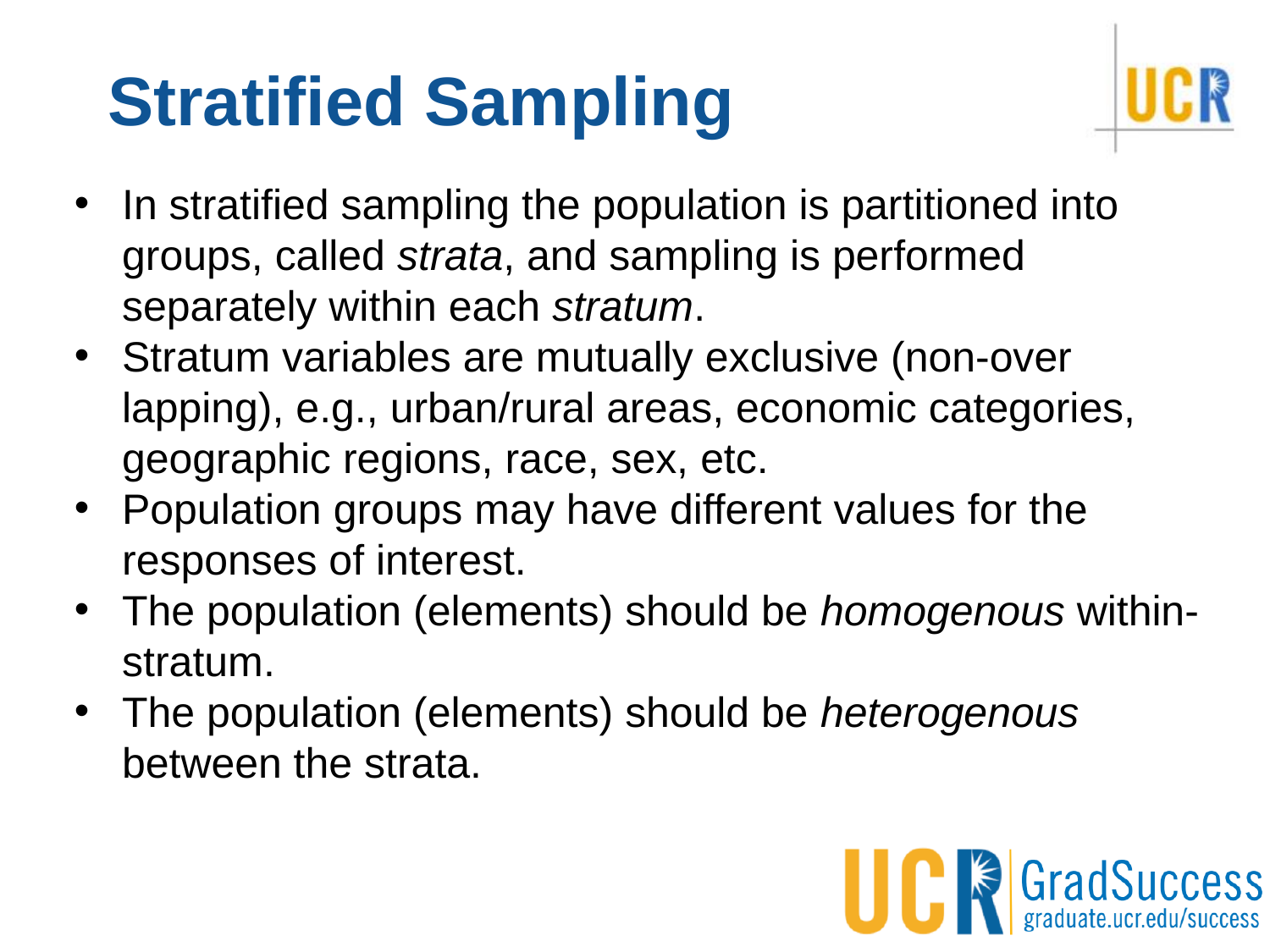

# Stratified Sampling
In stratified sampling the population is partitioned into groups, called strata, and sampling is performed separately within each stratum.
Stratum variables are mutually exclusive (non-over lapping), e.g., urban/rural areas, economic categories, geographic regions, race, sex, etc.
Population groups may have different values for the responses of interest.
The population (elements) should be homogenous within-stratum.
The population (elements) should be heterogenous between the strata.